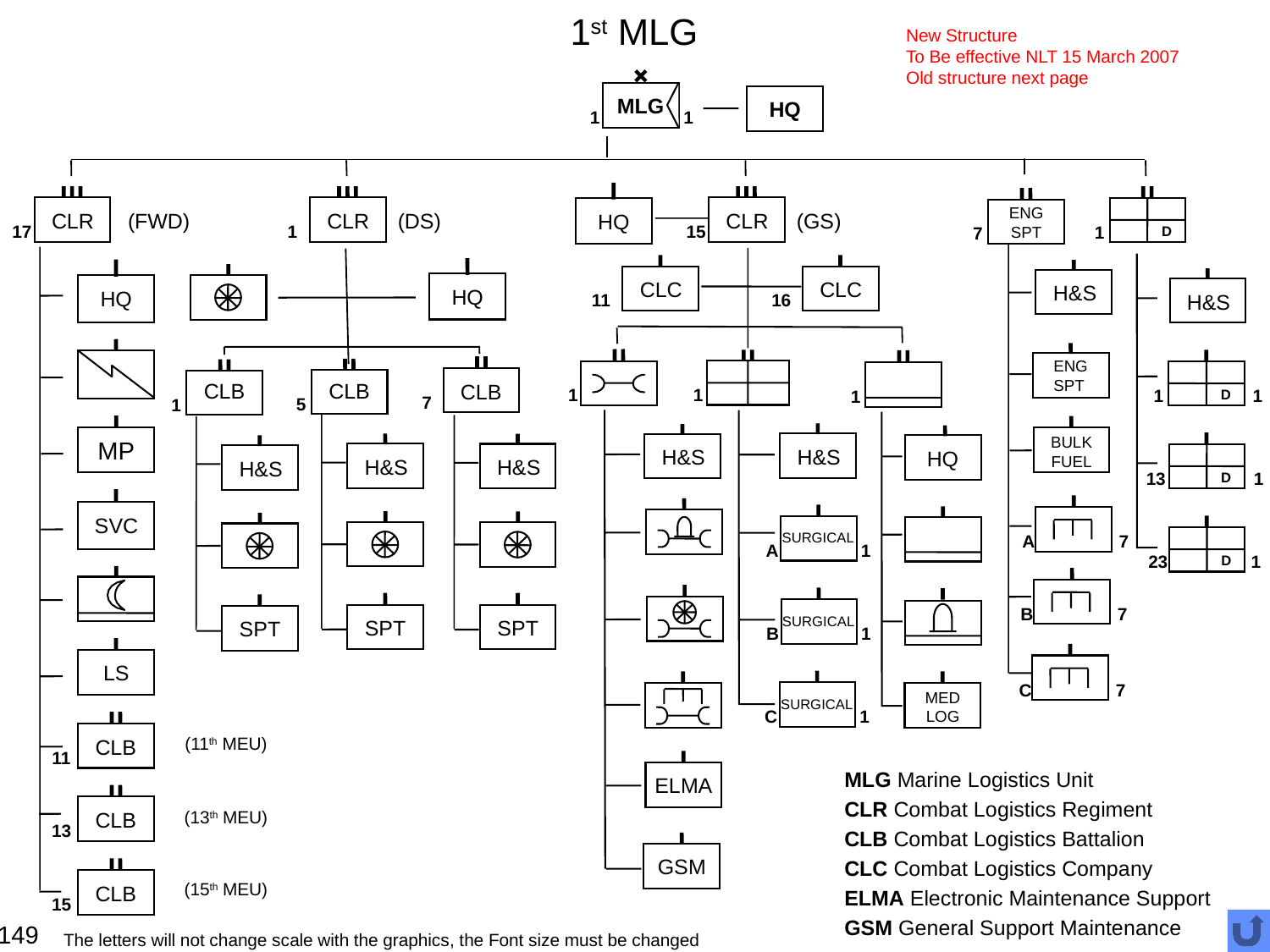

# 1st MLG
New Structure
To Be effective NLT 15 March 2007
Old structure next page

MLG
1
1

HQ

HQ

CLR
17

CLR
1

CLR
15

D
1

ENG
SPT
7
(FWD)
(DS)
(GS)

CLC
11

CLC
16

HQ

HQ

H&S

H&S

ENG
SPT

1

1

H&S

SURGICAL
A
1

SURGICAL
B
1

SURGICAL
C
1

D
1
1

1

CLB
 7

CLB
5

CLB
1

MP

BULK
FUEL

H&S

D
13
1

H&S

H&S

H&S

HQ

SVC

A
7

D
23
1

B
7

SPT

SPT

SPT

LS

C
7

MED
LOG

CLB
11
(11th MEU)

ELMA
MLG Marine Logistics Unit
CLR Combat Logistics Regiment
CLB Combat Logistics Battalion
CLC Combat Logistics Company
ELMA Electronic Maintenance Support
GSM General Support Maintenance

CLB
13

(13th MEU)

GSM

CLB
15

(15th MEU)

149

The letters will not change scale with the graphics, the Font size must be changed